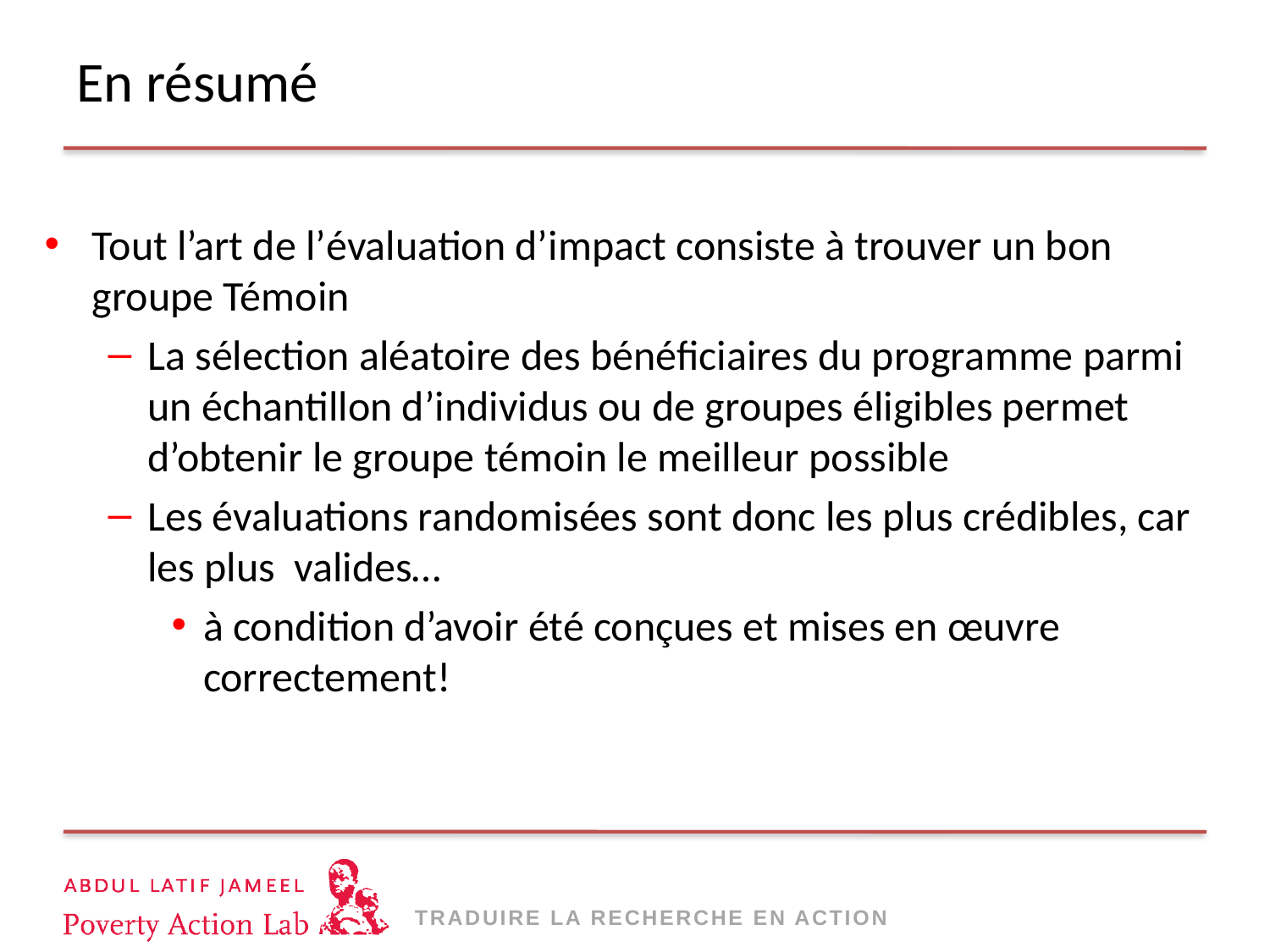

# En résumé
Tout l’art de l’évaluation d’impact consiste à trouver un bon groupe Témoin
La sélection aléatoire des bénéficiaires du programme parmi un échantillon d’individus ou de groupes éligibles permet d’obtenir le groupe témoin le meilleur possible
Les évaluations randomisées sont donc les plus crédibles, car les plus  valides…
à condition d’avoir été conçues et mises en œuvre correctement!